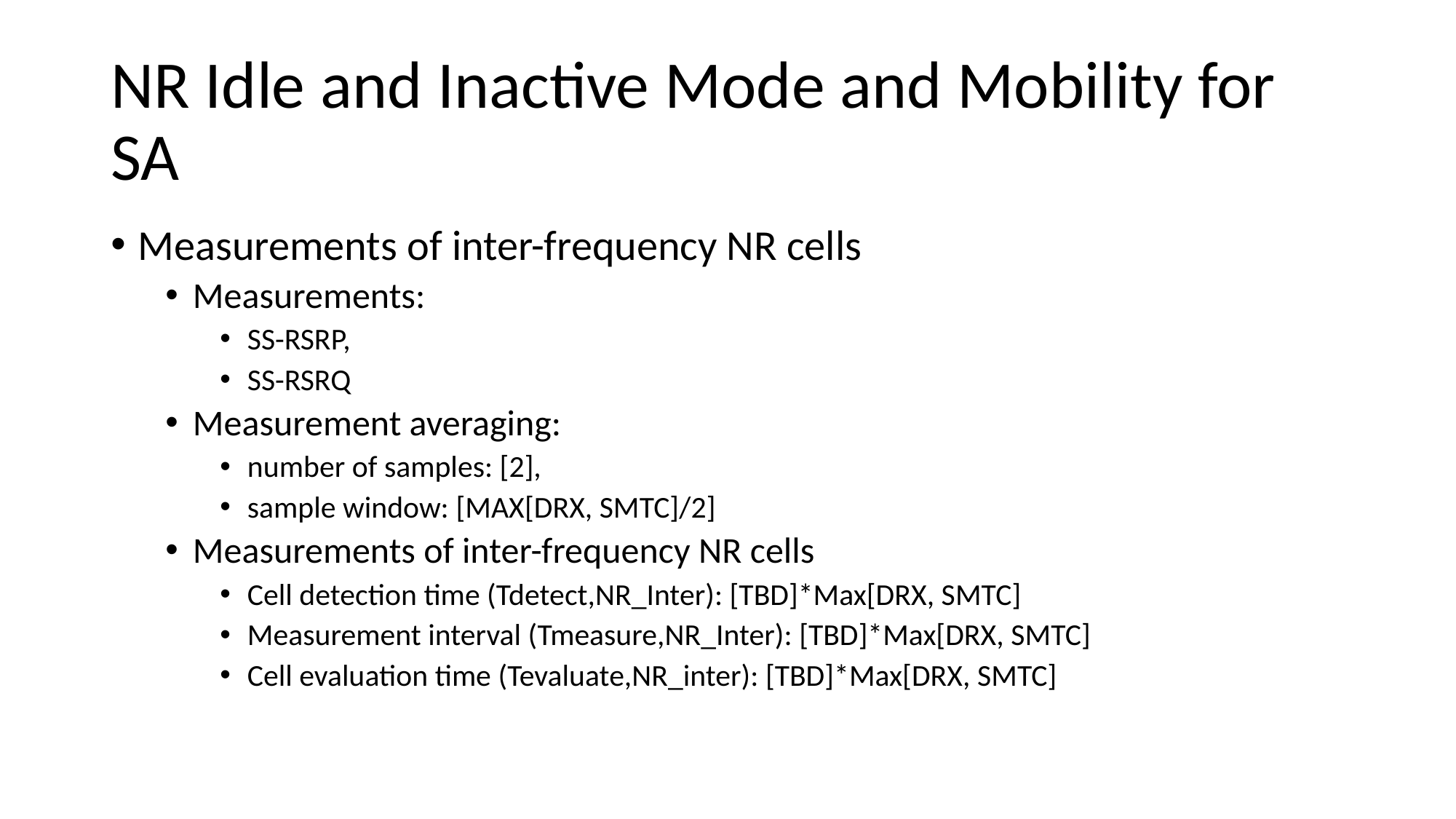

# NR Idle and Inactive Mode and Mobility for SA
Measurements of inter-frequency NR cells
Measurements:
SS-RSRP,
SS-RSRQ
Measurement averaging:
number of samples: [2],
sample window: [MAX[DRX, SMTC]/2]
Measurements of inter-frequency NR cells
Cell detection time (Tdetect,NR_Inter): [TBD]*Max[DRX, SMTC]
Measurement interval (Tmeasure,NR_Inter): [TBD]*Max[DRX, SMTC]
Cell evaluation time (Tevaluate,NR_inter): [TBD]*Max[DRX, SMTC]